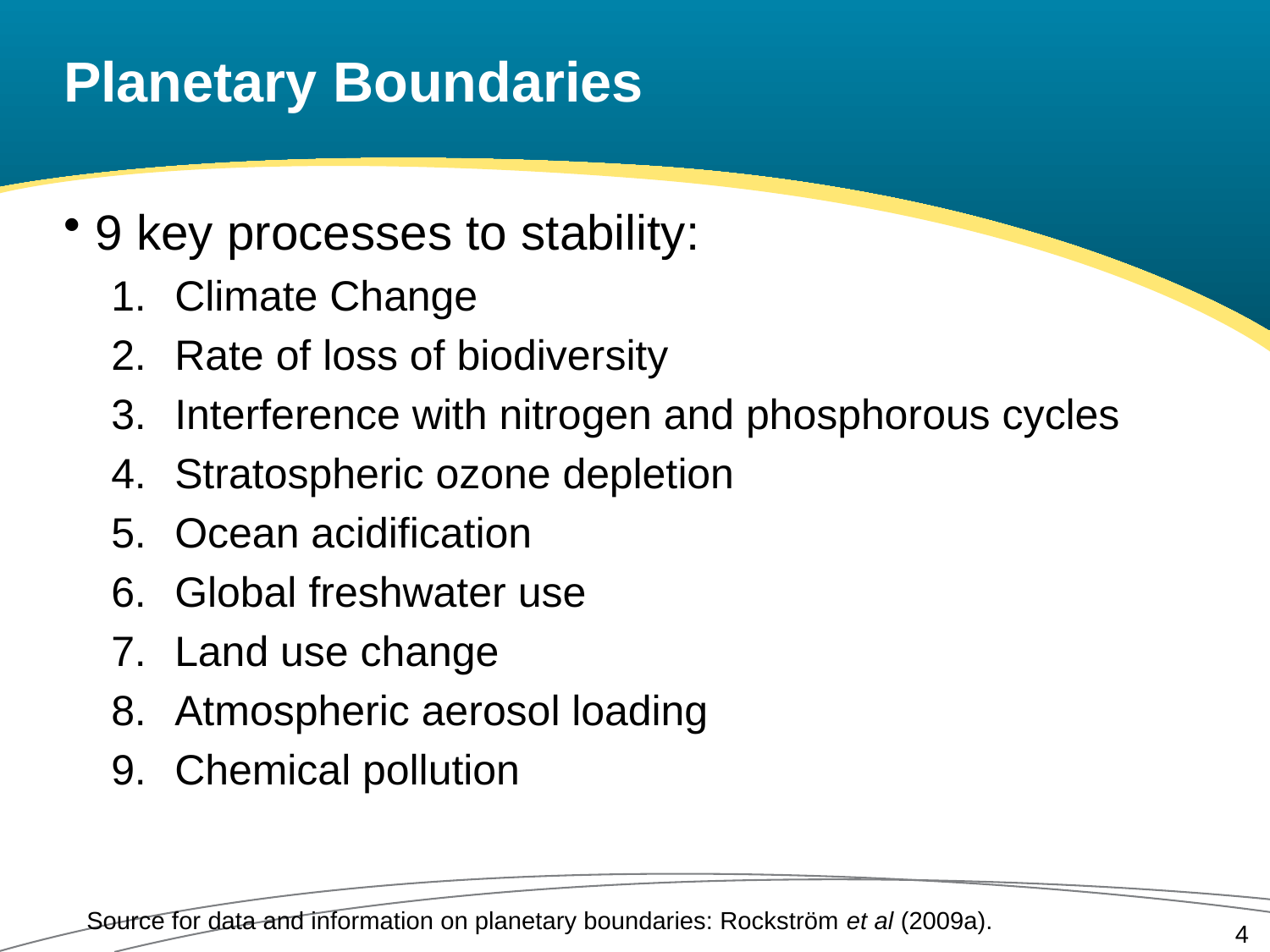

# Planetary Boundaries
9 key processes to stability:
Climate Change
Rate of loss of biodiversity
Interference with nitrogen and phosphorous cycles
Stratospheric ozone depletion
Ocean acidification
Global freshwater use
Land use change
Atmospheric aerosol loading
Chemical pollution
Source for data and information on planetary boundaries: Rockström et al (2009a).
4